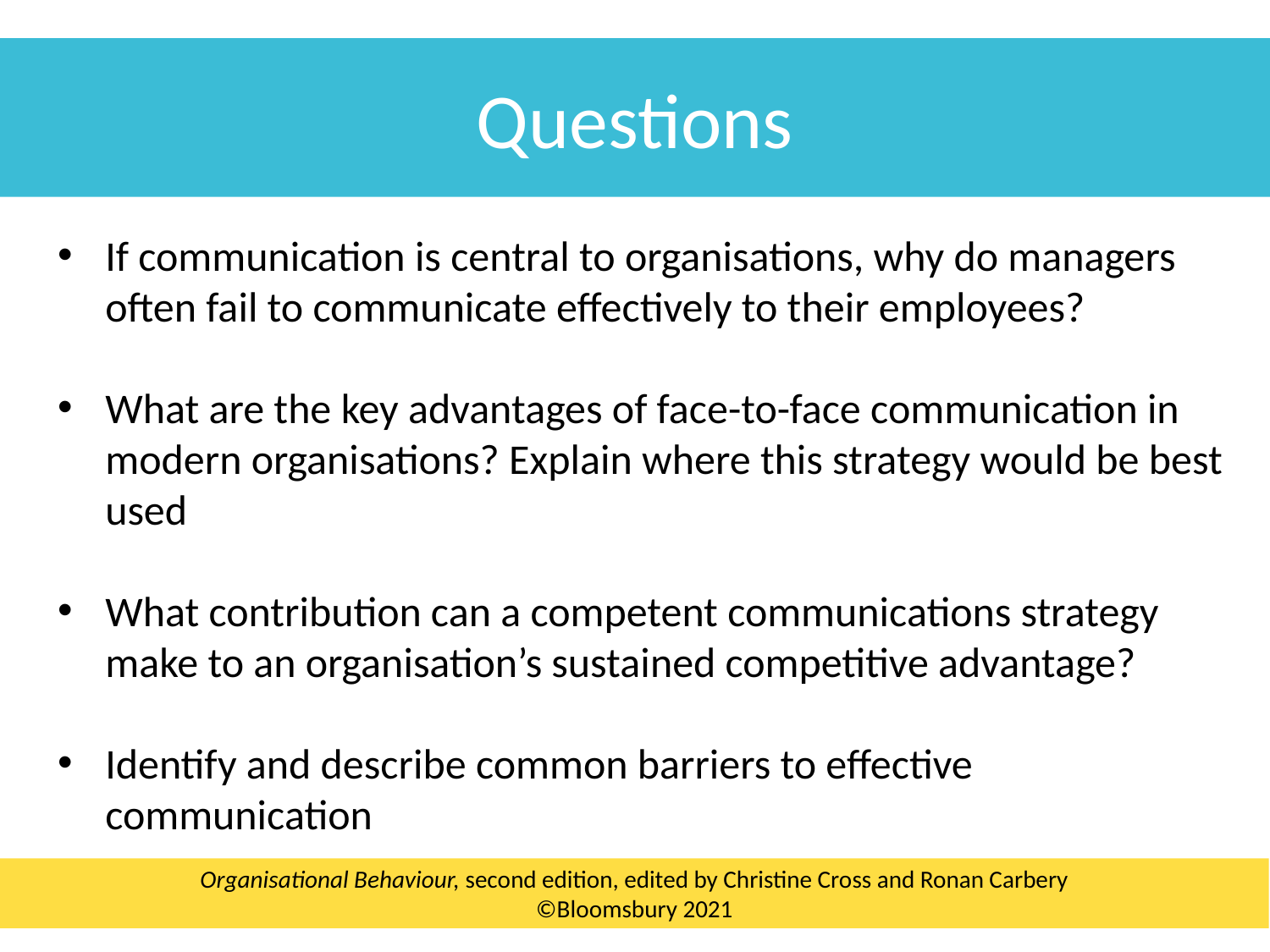

Questions
If communication is central to organisations, why do managers often fail to communicate effectively to their employees?

What are the key advantages of face-to-face communication in modern organisations? Explain where this strategy would be best used

What contribution can a competent communications strategy make to an organisation’s sustained competitive advantage?

Identify and describe common barriers to effective communication